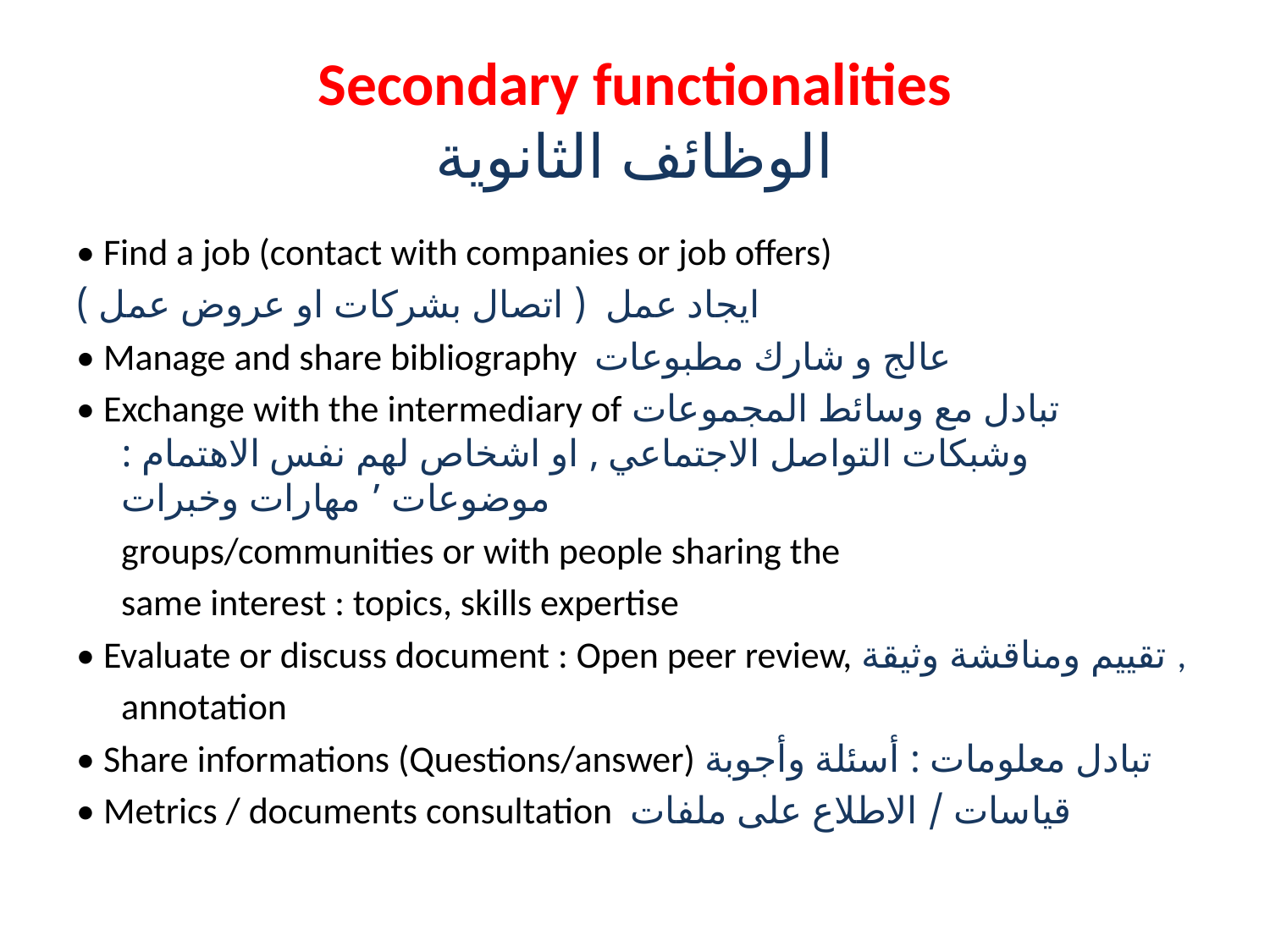

Secondary functionalities
الوظائف الثانوية
• Find a job (contact with companies or job offers)
ايجاد عمل  ( اتصال بشركات او عروض عمل )
• Manage and share bibliography  عالج و شارك مطبوعات
• Exchange with the intermediary of تبادل مع وسائط المجموعات وشبكات التواصل الاجتماعي , او اشخاص لهم نفس الاهتمام : موضوعات ’ مهارات وخبرات
	groups/communities or with people sharing the
	same interest : topics, skills expertise
• Evaluate or discuss document : Open peer review, تقييم ومناقشة وثيقة ,
	annotation
• Share informations (Questions/answer) تبادل معلومات : أسئلة وأجوبة
• Metrics / documents consultation  قياسات / الاطلاع على ملفات